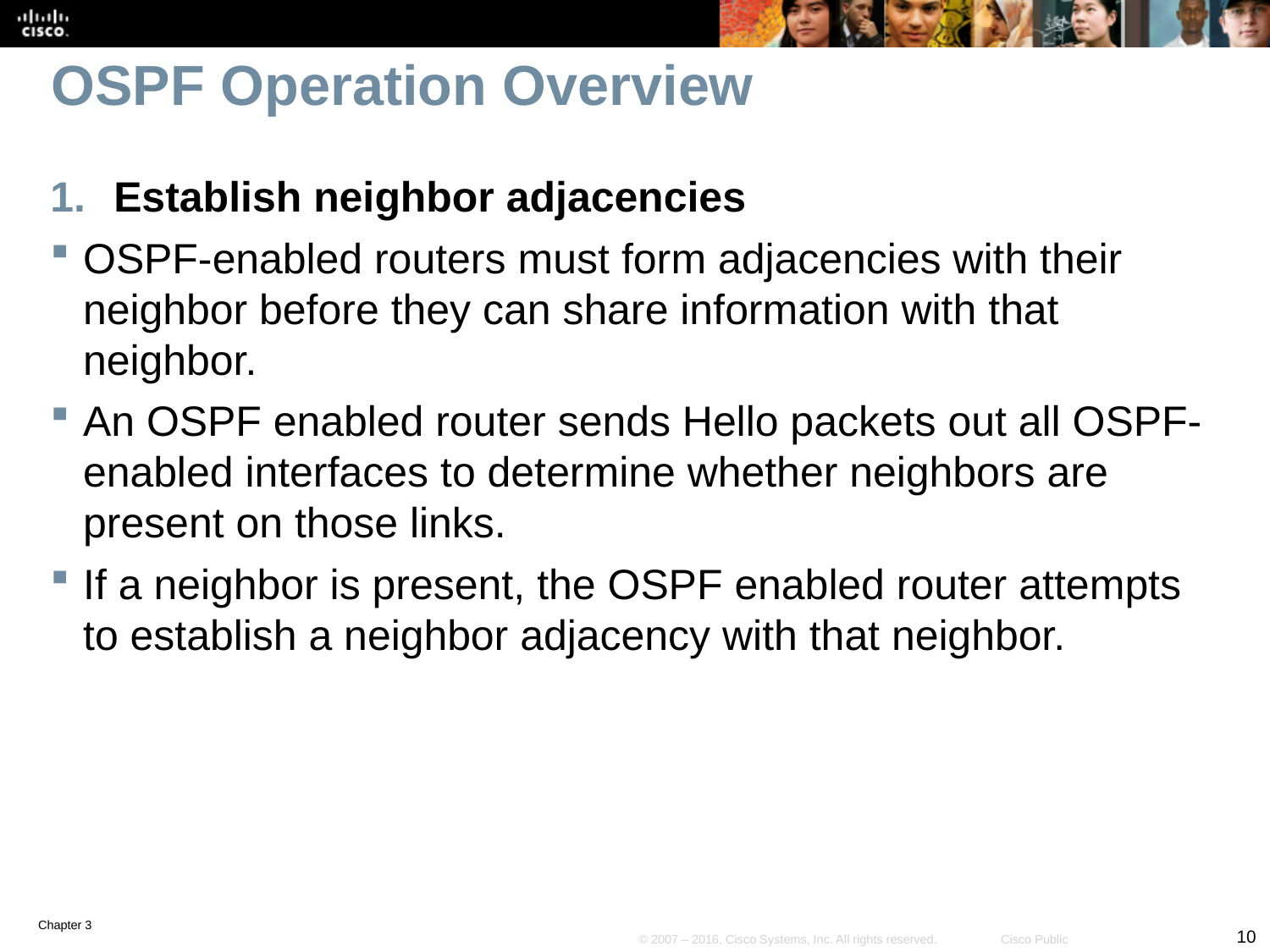

# OSPF Operation Overview
Establish neighbor adjacencies
OSPF-enabled routers must form adjacencies with their neighbor before they can share information with that neighbor.
An OSPF enabled router sends Hello packets out all OSPF-enabled interfaces to determine whether neighbors are present on those links.
If a neighbor is present, the OSPF enabled router attempts to establish a neighbor adjacency with that neighbor.